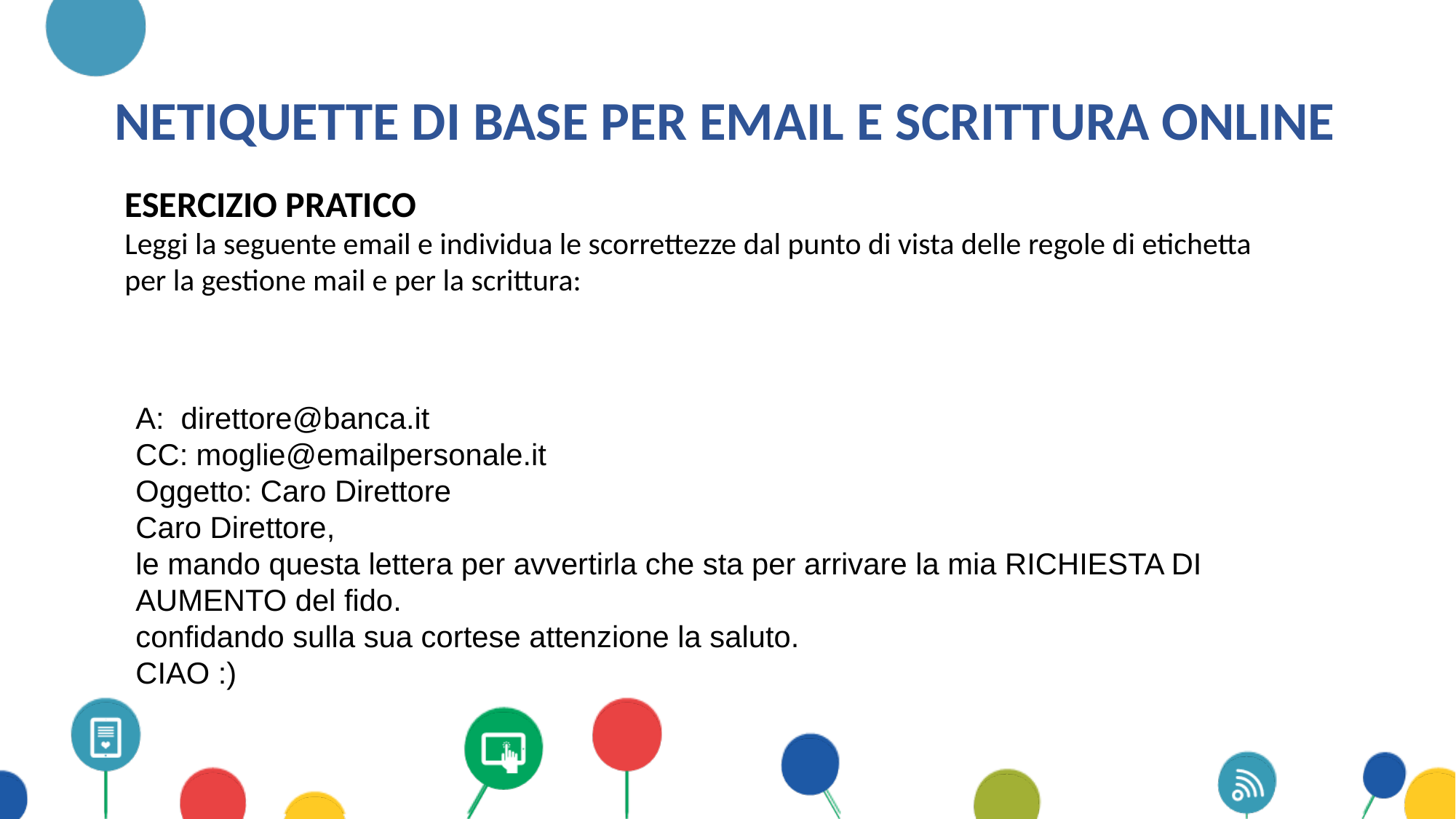

# Netiquette di base per email e scrittura online
ESERCIZIO PRATICO
Leggi la seguente email e individua le scorrettezze dal punto di vista delle regole di etichetta per la gestione mail e per la scrittura:
A:  direttore@banca.it
CC: moglie@emailpersonale.it
Oggetto: Caro Direttore
Caro Direttore,
le mando questa lettera per avvertirla che sta per arrivare la mia RICHIESTA DI AUMENTO del fido.
confidando sulla sua cortese attenzione la saluto.
CIAO :)